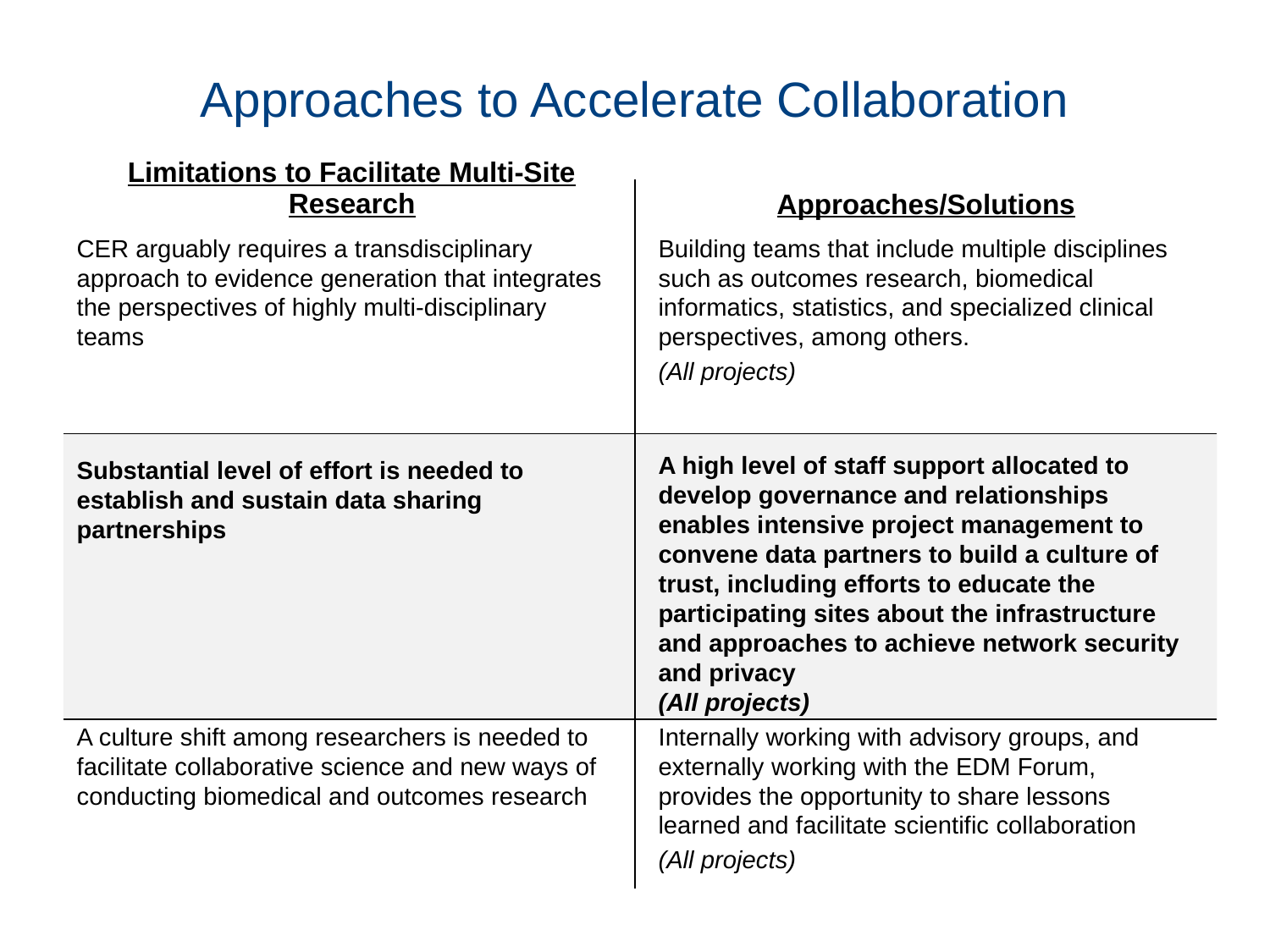

# Approaches to Accelerate Collaboration
Limitations to Facilitate Multi-Site Research
Approaches/Solutions
CER arguably requires a transdisciplinary approach to evidence generation that integrates the perspectives of highly multi-disciplinary teams

Substantial level of effort is needed to establish and sustain data sharing partnerships

A culture shift among researchers is needed to facilitate collaborative science and new ways of conducting biomedical and outcomes research

Building teams that include multiple disciplines such as outcomes research, biomedical informatics, statistics, and specialized clinical perspectives, among others.
(All projects)
A high level of staff support allocated to develop governance and relationships enables intensive project management to convene data partners to build a culture of trust, including efforts to educate the participating sites about the infrastructure and approaches to achieve network security and privacy
(All projects)
Internally working with advisory groups, and externally working with the EDM Forum, provides the opportunity to share lessons learned and facilitate scientific collaboration
(All projects)